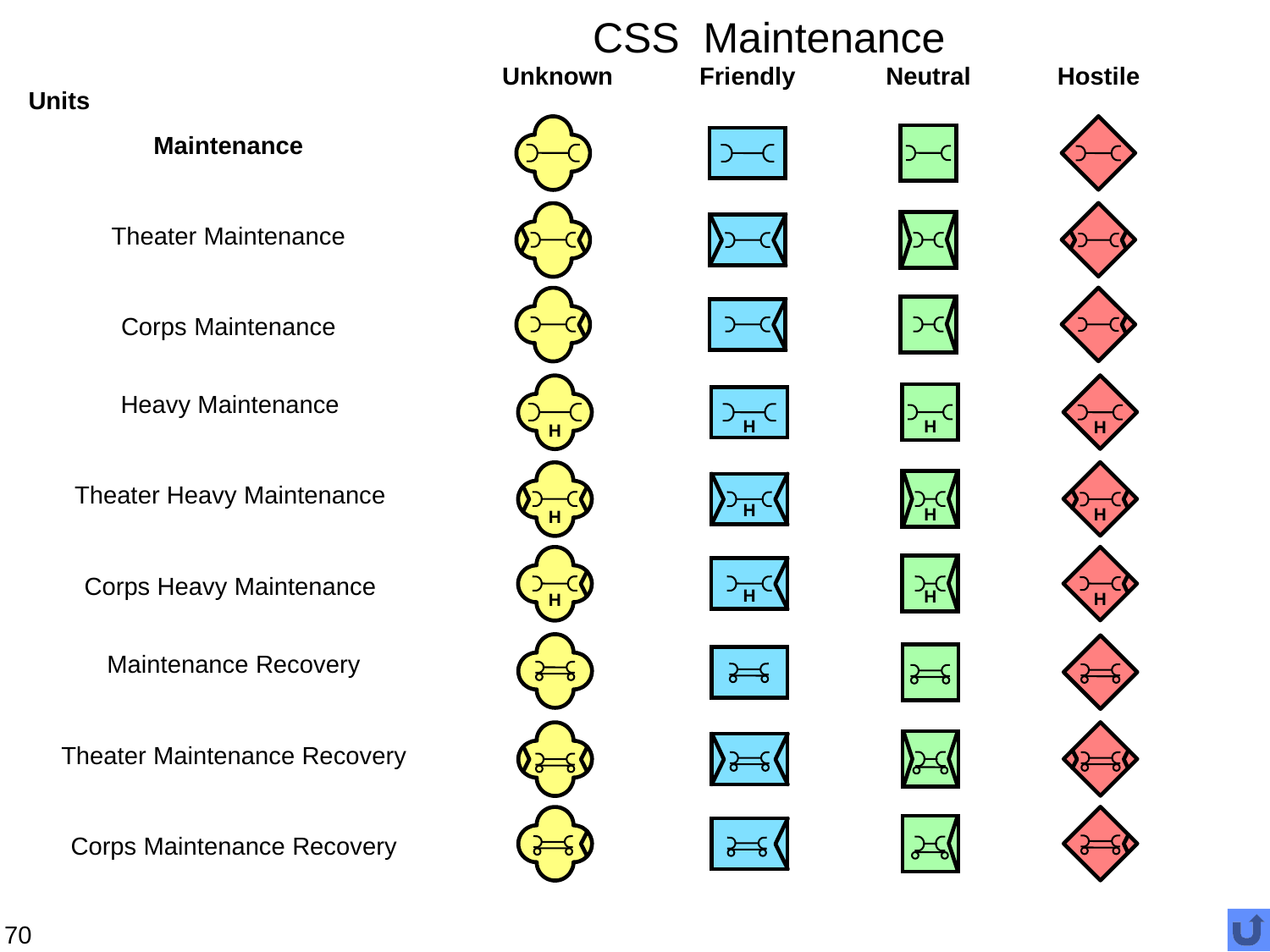

# CSS  Maintenance
Unknown
Friendly
Neutral
Hostile
Units

Maintenance

Theater Maintenance

Corps Maintenance

H

H

H

H
Heavy Maintenance

H

H

H

H
Theater Heavy Maintenance

H

H

H

H
Corps Heavy Maintenance

Maintenance Recovery

Theater Maintenance Recovery

Corps Maintenance Recovery
70